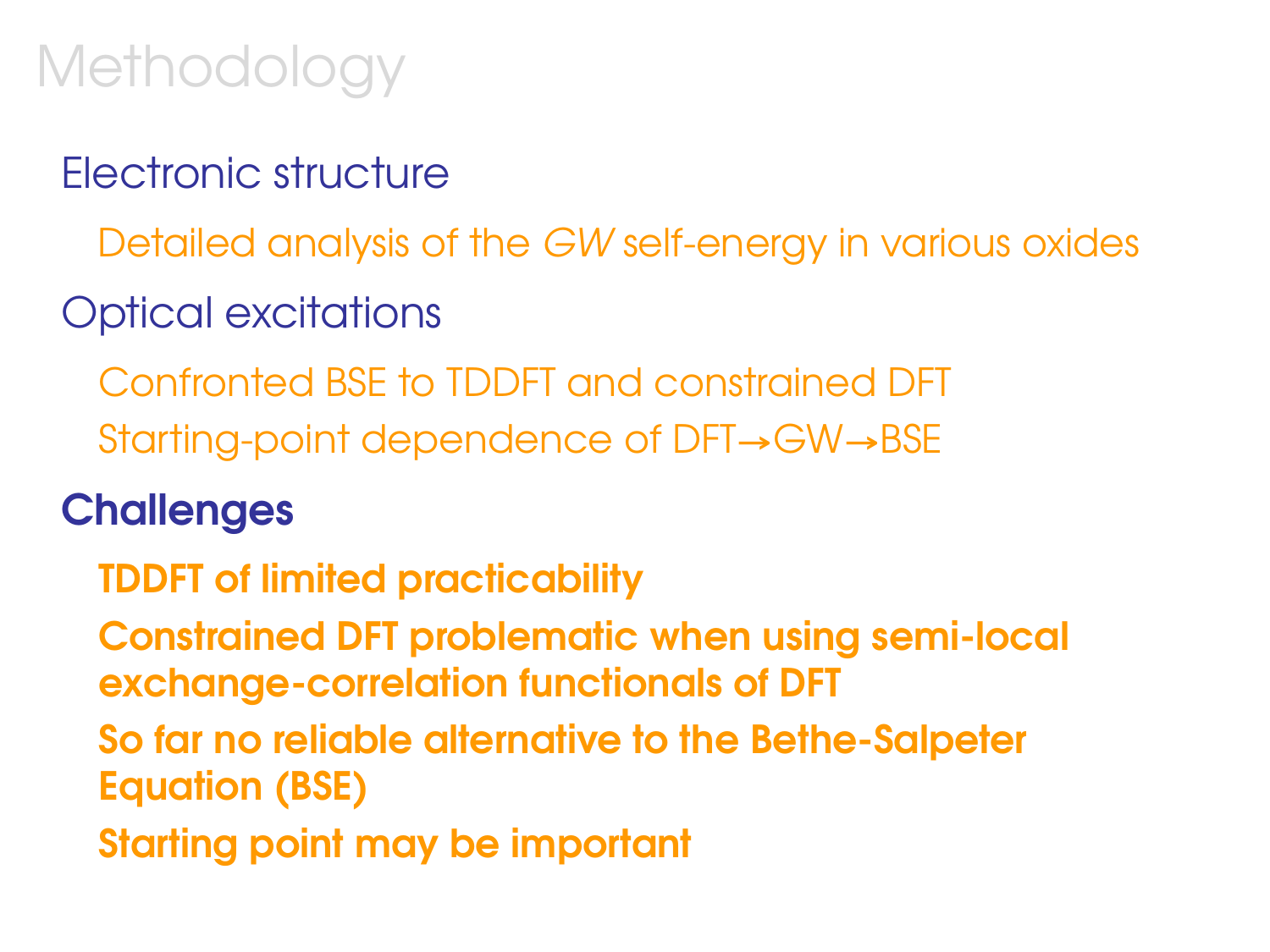

Methodology
Electronic structure
Detailed analysis of the GW self-energy in various oxides
Optical excitations
Confronted BSE to TDDFT and constrained DFT
Starting-point dependence of DFT→GW→BSE
Challenges
TDDFT of limited practicability
Constrained DFT problematic when using semi-local exchange-correlation functionals of DFT
So far no reliable alternative to the Bethe-Salpeter
Equation (BSE)
Starting point may be important